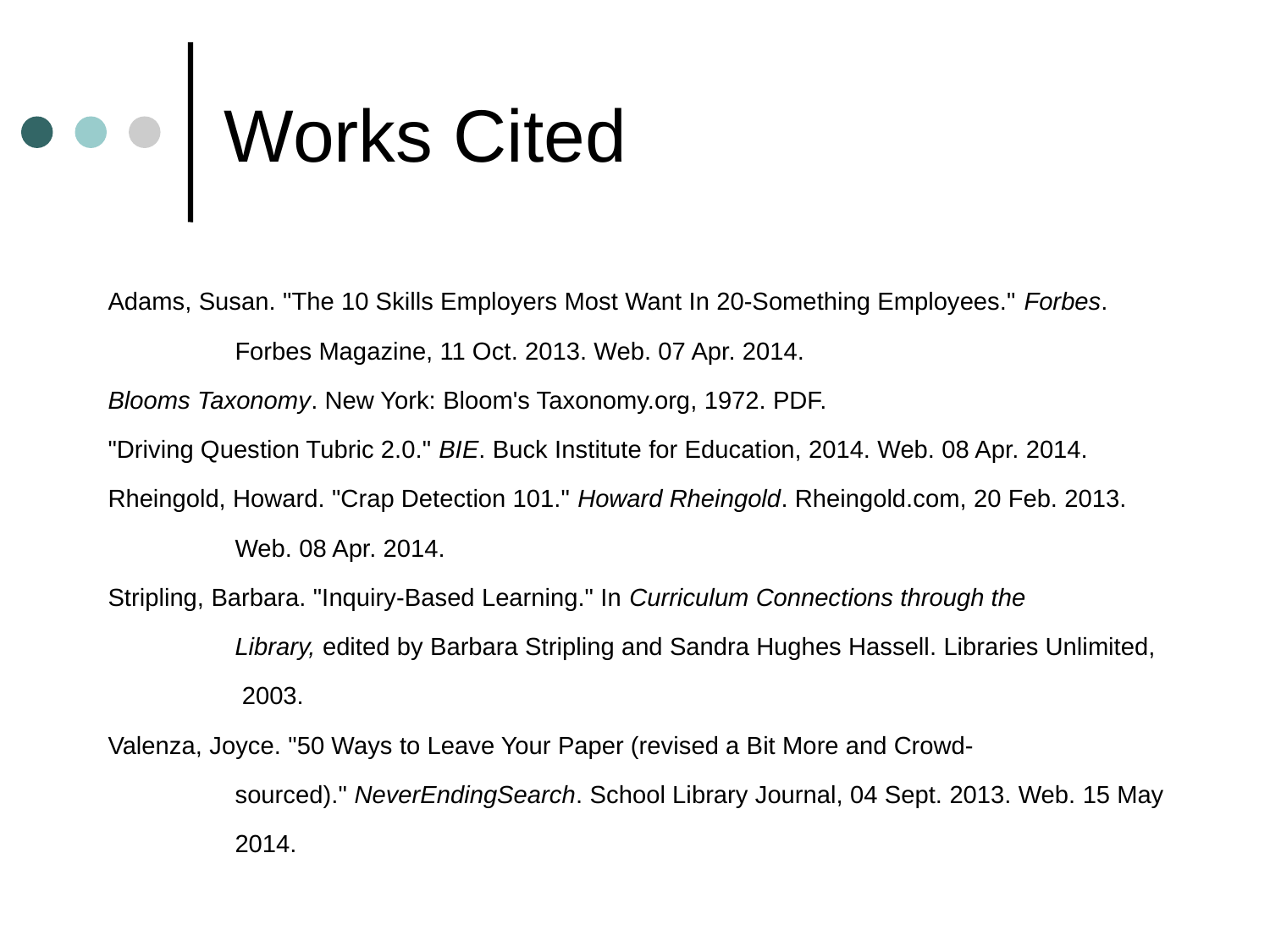

# Works Cited
Adams, Susan. "The 10 Skills Employers Most Want In 20-Something Employees." Forbes.
	Forbes Magazine, 11 Oct. 2013. Web. 07 Apr. 2014.
Blooms Taxonomy. New York: Bloom's Taxonomy.org, 1972. PDF.
"Driving Question Tubric 2.0." BIE. Buck Institute for Education, 2014. Web. 08 Apr. 2014.
Rheingold, Howard. "Crap Detection 101." Howard Rheingold. Rheingold.com, 20 Feb. 2013.
	Web. 08 Apr. 2014.
Stripling, Barbara. "Inquiry-Based Learning." In Curriculum Connections through the
	Library, edited by Barbara Stripling and Sandra Hughes Hassell. Libraries Unlimited,
	 2003.
Valenza, Joyce. "50 Ways to Leave Your Paper (revised a Bit More and Crowd-
	sourced)." NeverEndingSearch. School Library Journal, 04 Sept. 2013. Web. 15 May
	2014.